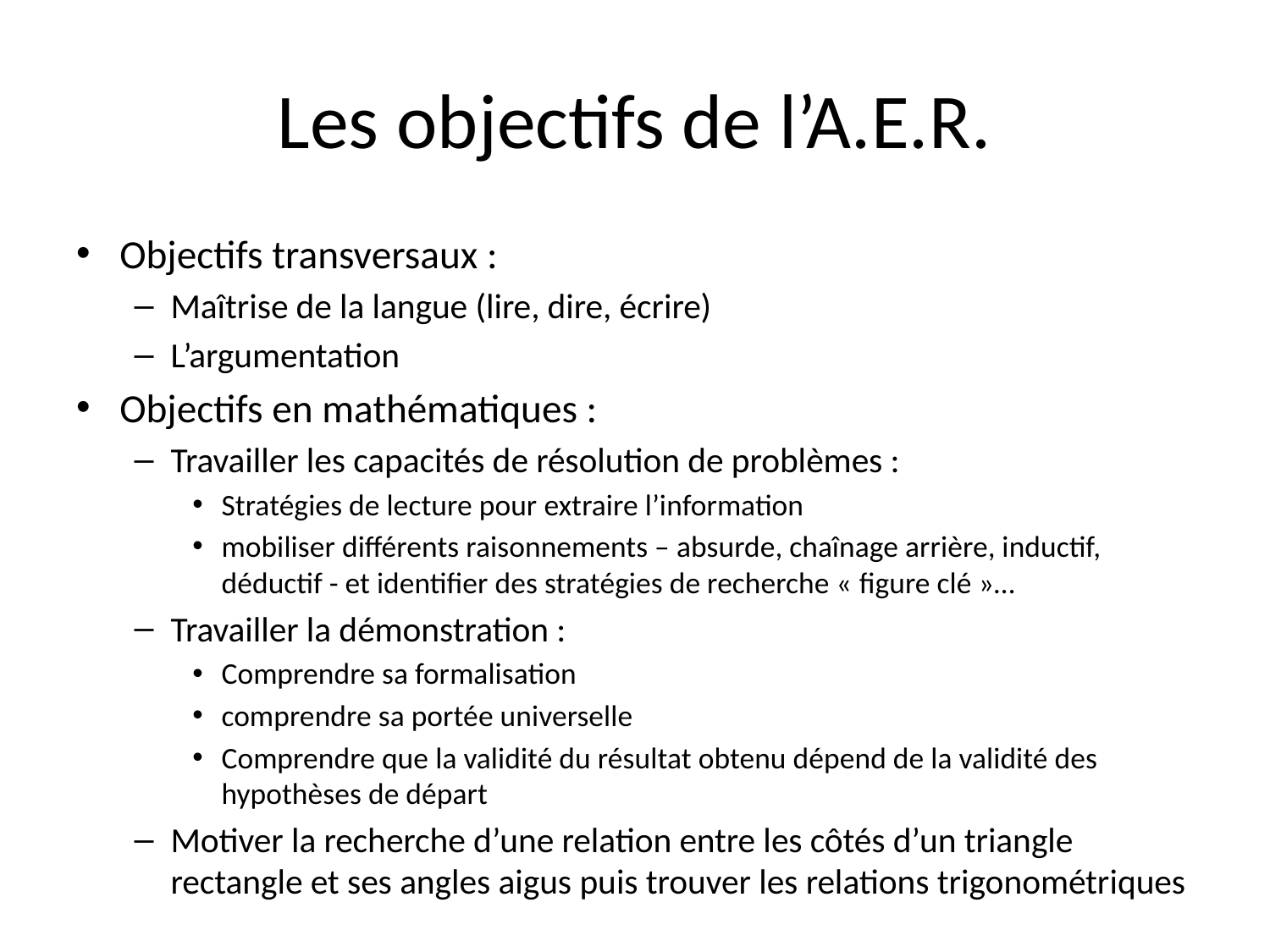

# Les objectifs de l’A.E.R.
Objectifs transversaux :
Maîtrise de la langue (lire, dire, écrire)
L’argumentation
Objectifs en mathématiques :
Travailler les capacités de résolution de problèmes :
Stratégies de lecture pour extraire l’information
mobiliser différents raisonnements – absurde, chaînage arrière, inductif, déductif - et identifier des stratégies de recherche « figure clé »…
Travailler la démonstration :
Comprendre sa formalisation
comprendre sa portée universelle
Comprendre que la validité du résultat obtenu dépend de la validité des hypothèses de départ
Motiver la recherche d’une relation entre les côtés d’un triangle rectangle et ses angles aigus puis trouver les relations trigonométriques